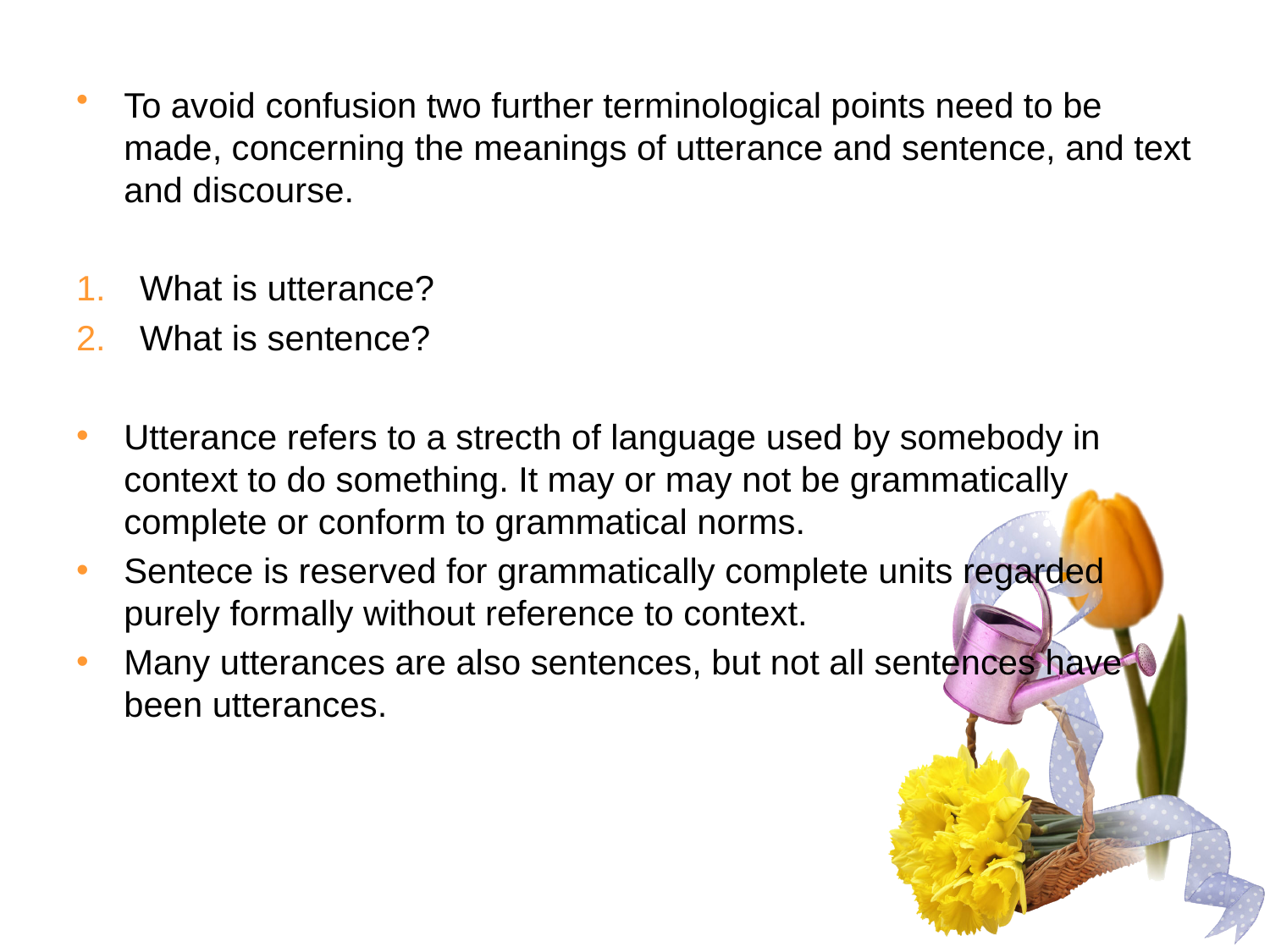

To avoid confusion two further terminological points need to be made, concerning the meanings of utterance and sentence, and text and discourse.

What is utterance?
What is sentence?

Utterance refers to a strecth of language used by somebody in context to do something. It may or may not be grammatically complete or conform to grammatical norms.
Sentece is reserved for grammatically complete units regarded purely formally without reference to context.
Many utterances are also sentences, but not all sentences have been utterances.